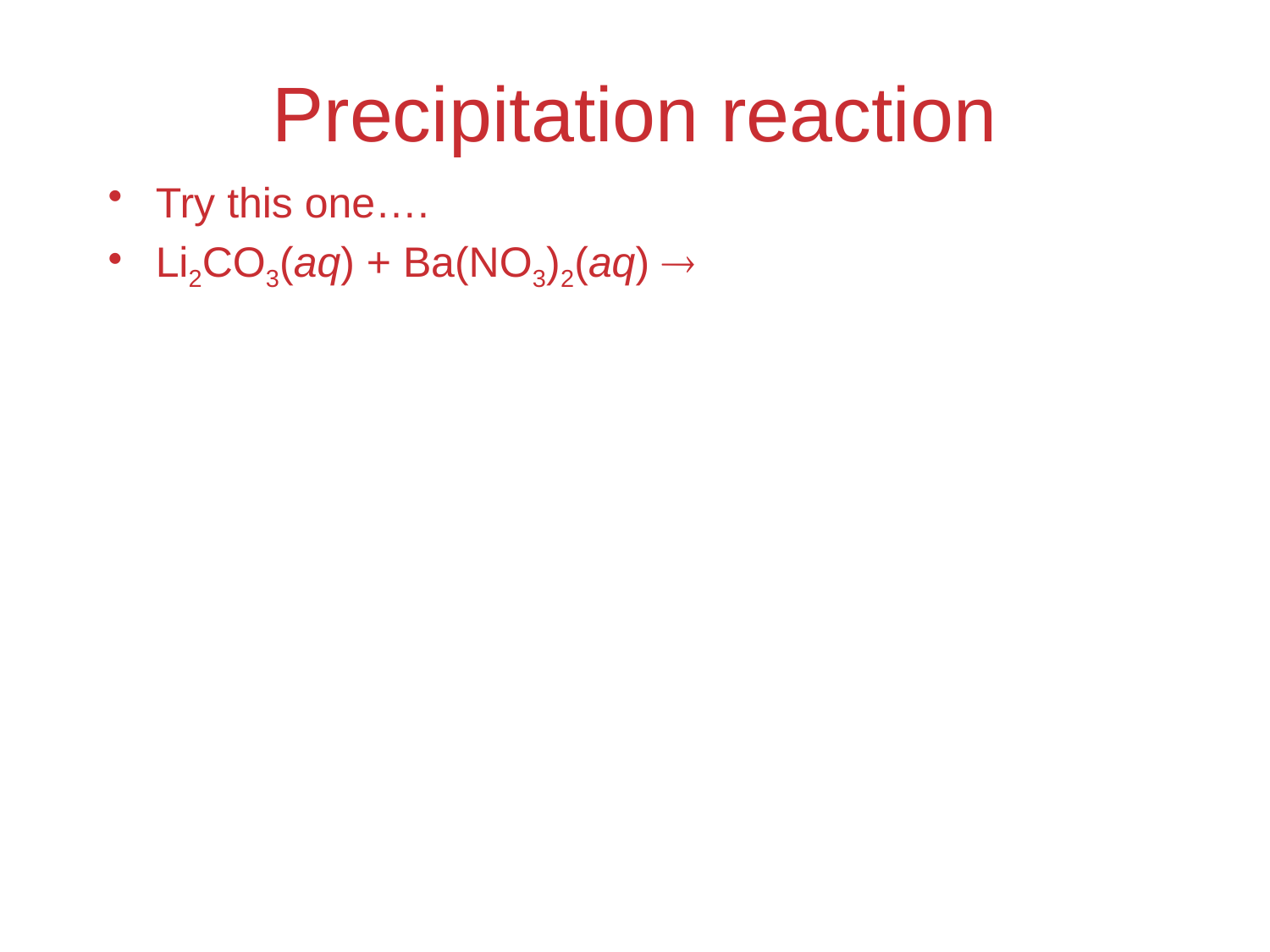

# Precipitation reaction
Try this one….
Li2CO3(aq) + Ba(NO3)2(aq) →